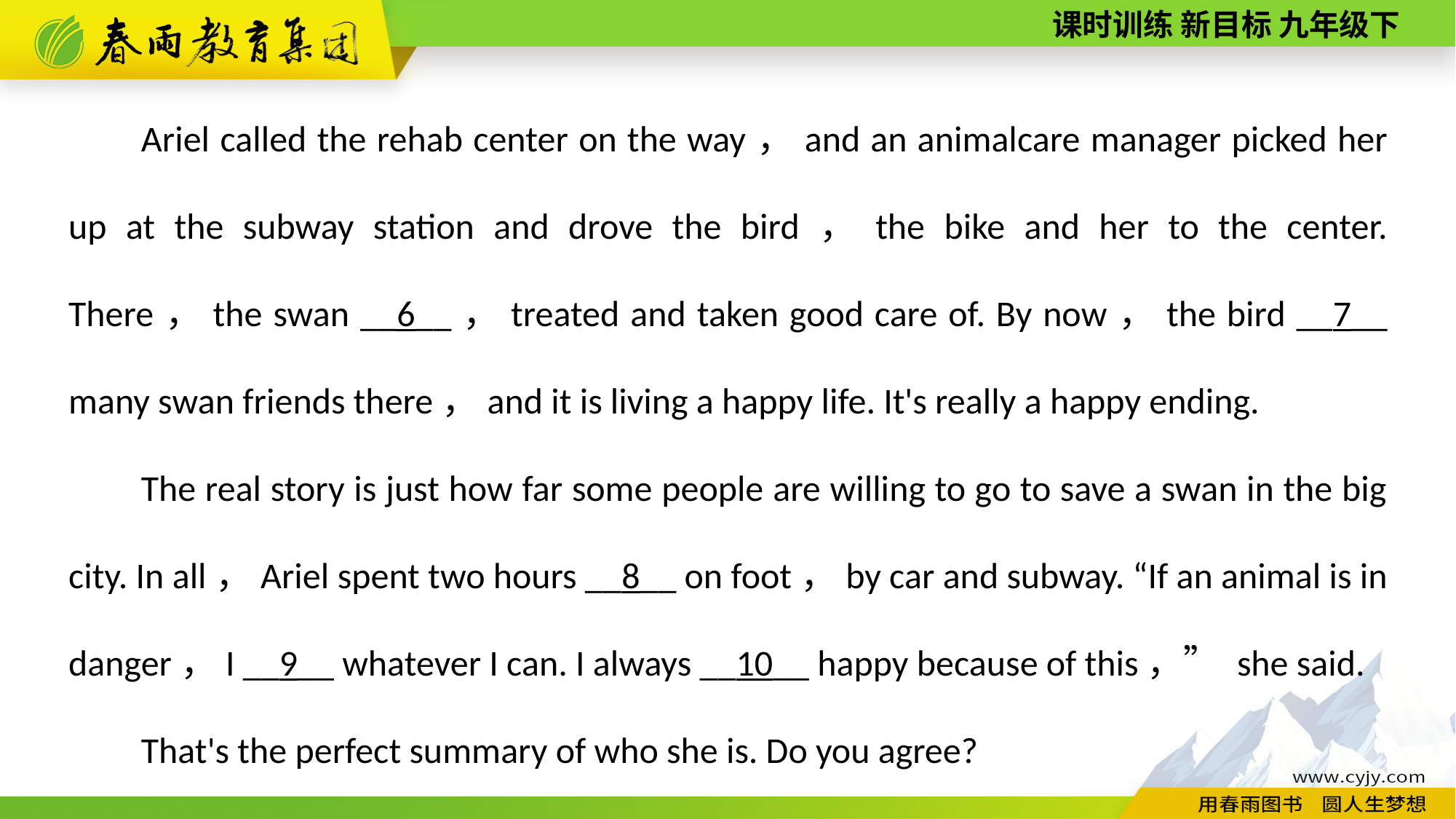

Ariel called the rehab center on the way，and an animal­care manager picked her up at the subway station and drove the bird，the bike and her to the center. There，the swan __6__，treated and taken good care of. By now，the bird __7__ many swan friends there，and it is living a happy life. It's really a happy ending.
The real story is just how far some people are willing to go to save a swan in the big city. In all，Ariel spent two hours __8__ on foot，by car and subway. “If an animal is in danger，I __9__ whatever I can. I always __10__ happy because of this，” she said.
That's the perfect summary of who she is. Do you agree?